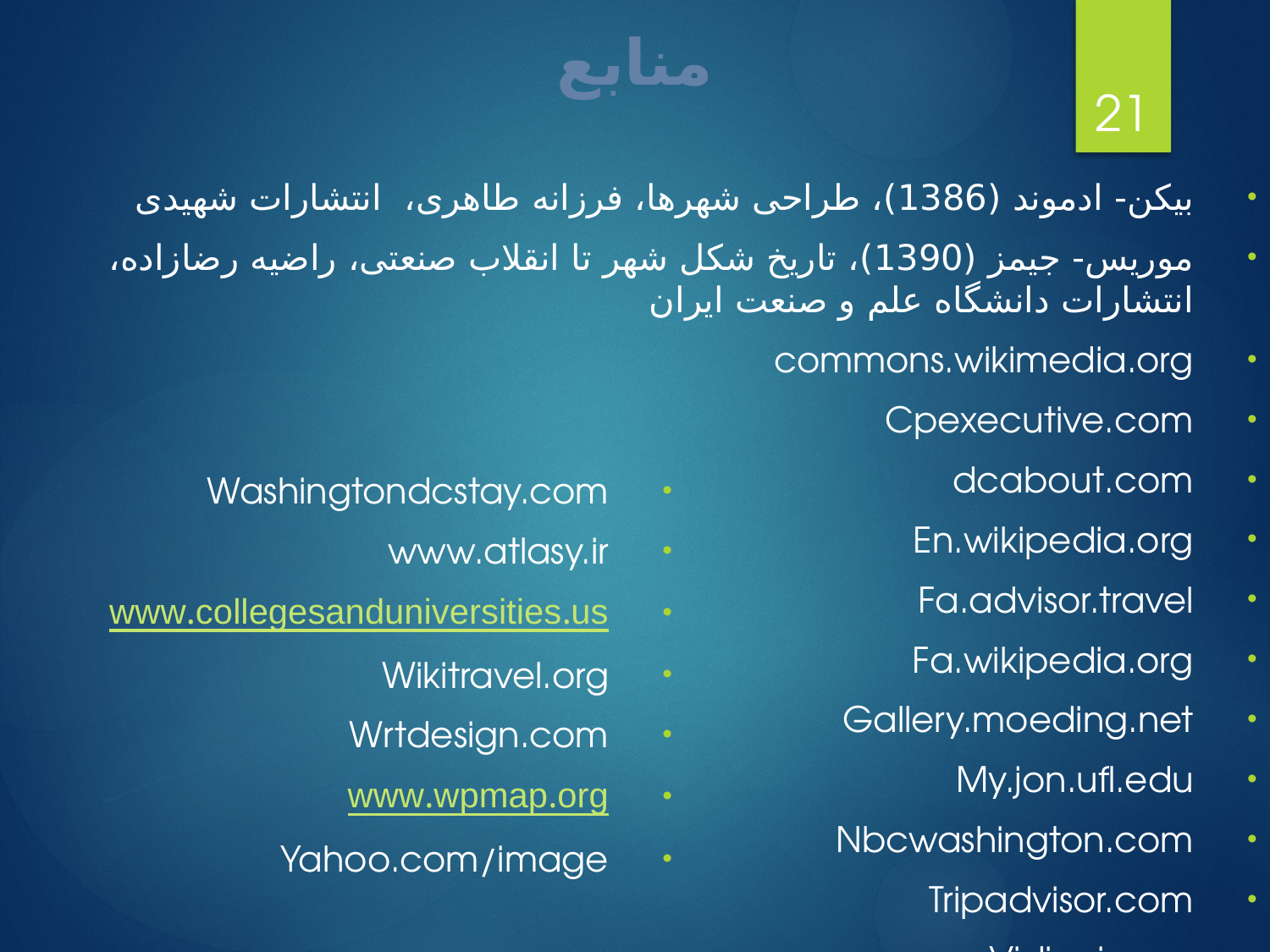

# منابع
21

بیکن- ادموند (1386)، طراحی شهرها، فرزانه طاهری،  انتشارات شهیدی
موریس- جیمز (1390)، تاریخ شکل شهر تا انقلاب صنعتی، راضیه رضازاده، انتشارات دانشگاه علم و صنعت ایران
commons.wikimedia.org
Cpexecutive.com
dcabout.com
En.wikipedia.org
Fa.advisor.travel
Fa.wikipedia.org
Gallery.moeding.net
My.jon.ufl.edu
Nbcwashington.com
Tripadvisor.com
Vidiani.com

Washingtondcstay.com
www.atlasy.ir
www.collegesanduniversities.us
Wikitravel.org
Wrtdesign.com
www.wpmap.org
Yahoo.com/image